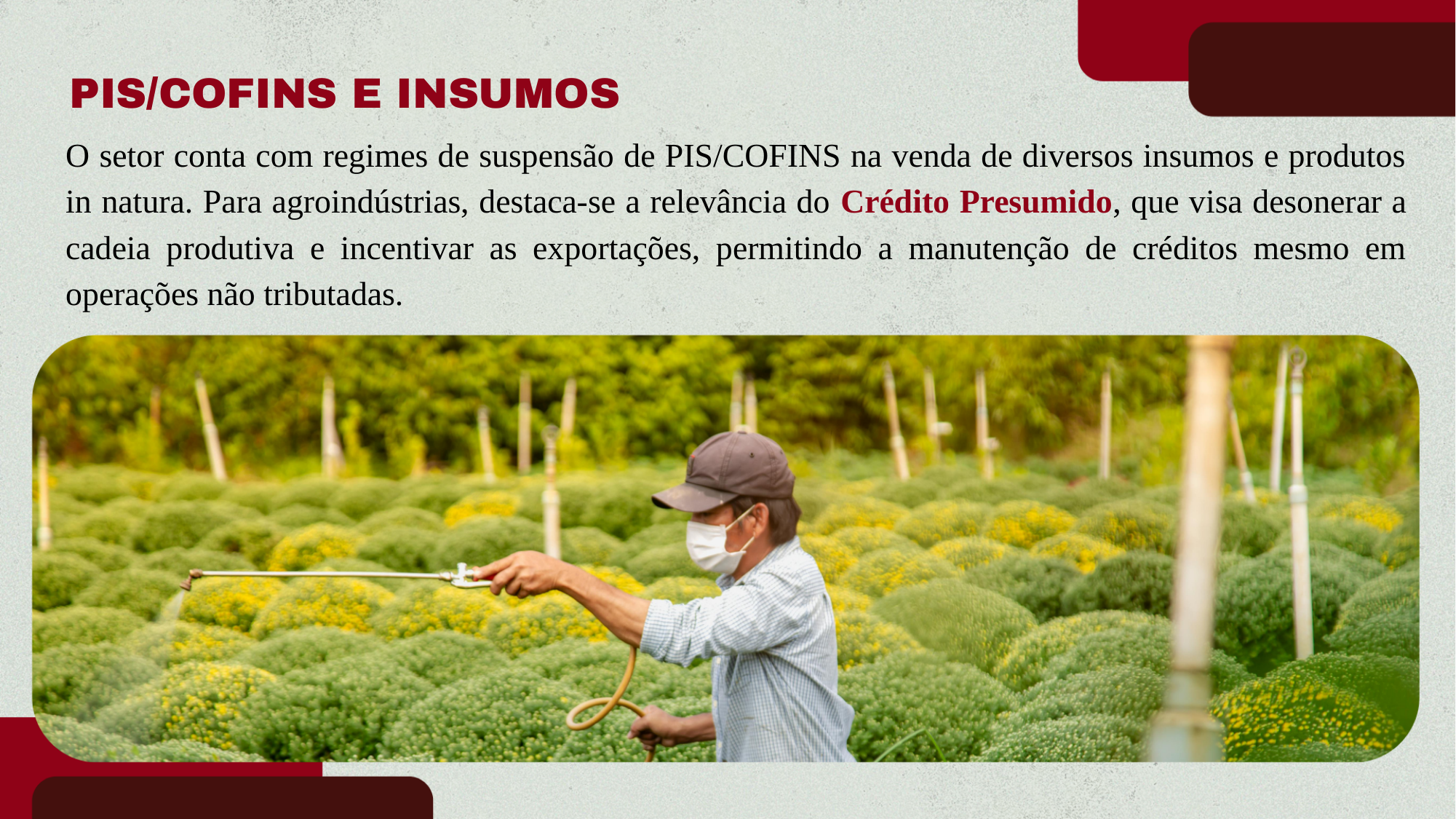

PIS/COFINS E INSUMOS
O setor conta com regimes de suspensão de PIS/COFINS na venda de diversos insumos e produtos in natura. Para agroindústrias, destaca-se a relevância do Crédito Presumido, que visa desonerar a cadeia produtiva e incentivar as exportações, permitindo a manutenção de créditos mesmo em operações não tributadas.